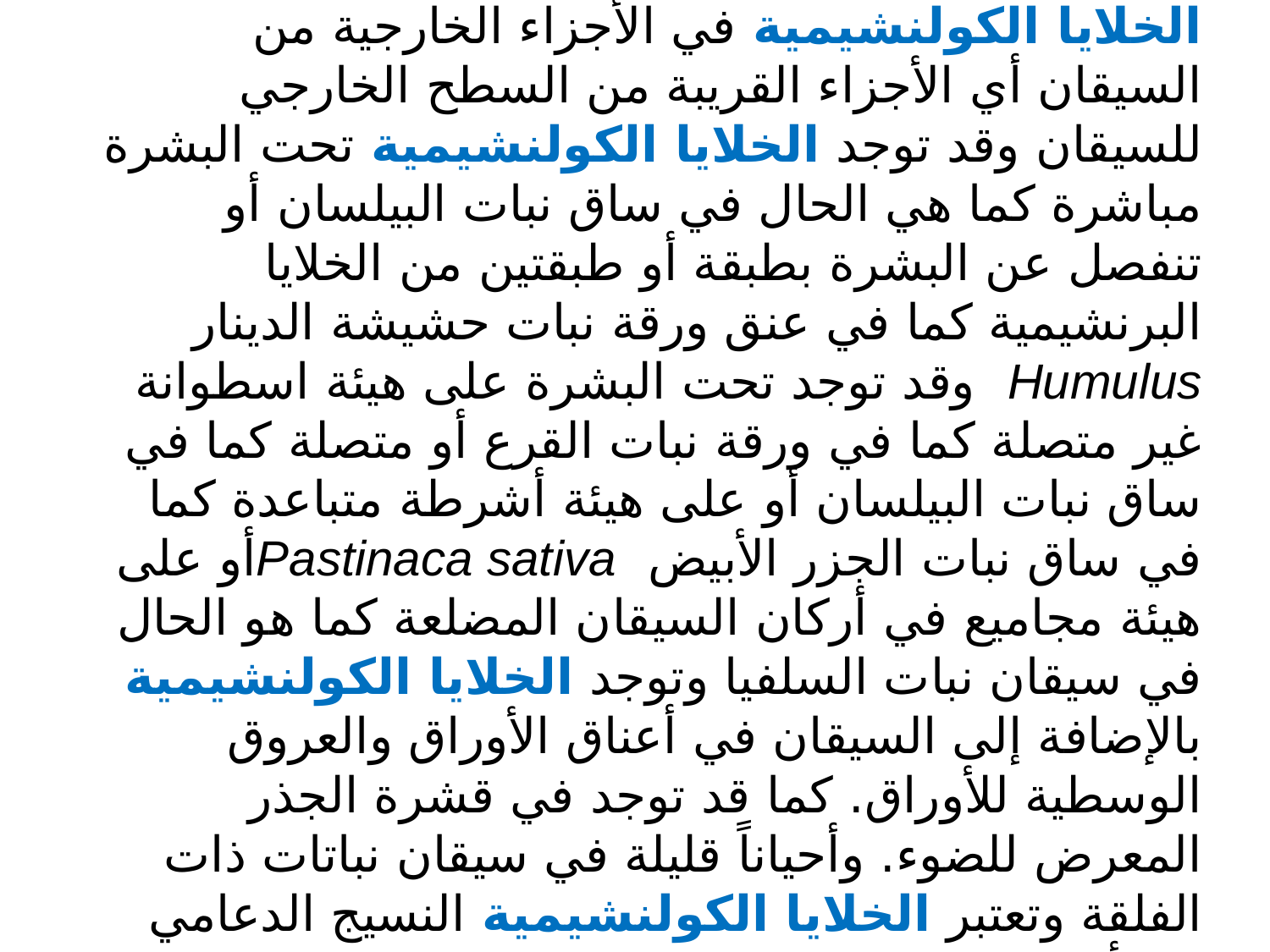

تتكون الخلايا الكولنشيمية في الأعضاء النامية من النباتات الخشبية وفي الأعضاء تامة النمو من النباتات العشبية التي لم يحدث فيها نمواً ثانوياً. وتقع هذه الخلايا الكولنشيمية في الأجزاء الخارجية من السيقان أي الأجزاء القريبة من السطح الخارجي للسيقان وقد توجد الخلايا الكولنشيمية تحت البشرة مباشرة كما هي الحال في ساق نبات البيلسان أو تنفصل عن البشرة بطبقة أو طبقتين من الخلايا البرنشيمية كما في عنق ورقة نبات حشيشة الدينار Humulus  وقد توجد تحت البشرة على هيئة اسطوانة غير متصلة كما في ورقة نبات القرع أو متصلة كما في ساق نبات البيلسان أو على هيئة أشرطة متباعدة كما في ساق نبات الجزر الأبيض  Pastinaca sativaأو على هيئة مجاميع في أركان السيقان المضلعة كما هو الحال في سيقان نبات السلفيا وتوجد الخلايا الكولنشيمية بالإضافة إلى السيقان في أعناق الأوراق والعروق الوسطية للأوراق. كما قد توجد في قشرة الجذر المعرض للضوء. وأحياناً قليلة في سيقان نباتات ذات الفلقة وتعتبر الخلايا الكولنشيمية النسيج الدعامي في أوراق نباتات ذوات الفلقتين والسيقان الخضر العشبية التي لم يحدث فيها نمواً ثانوياً.